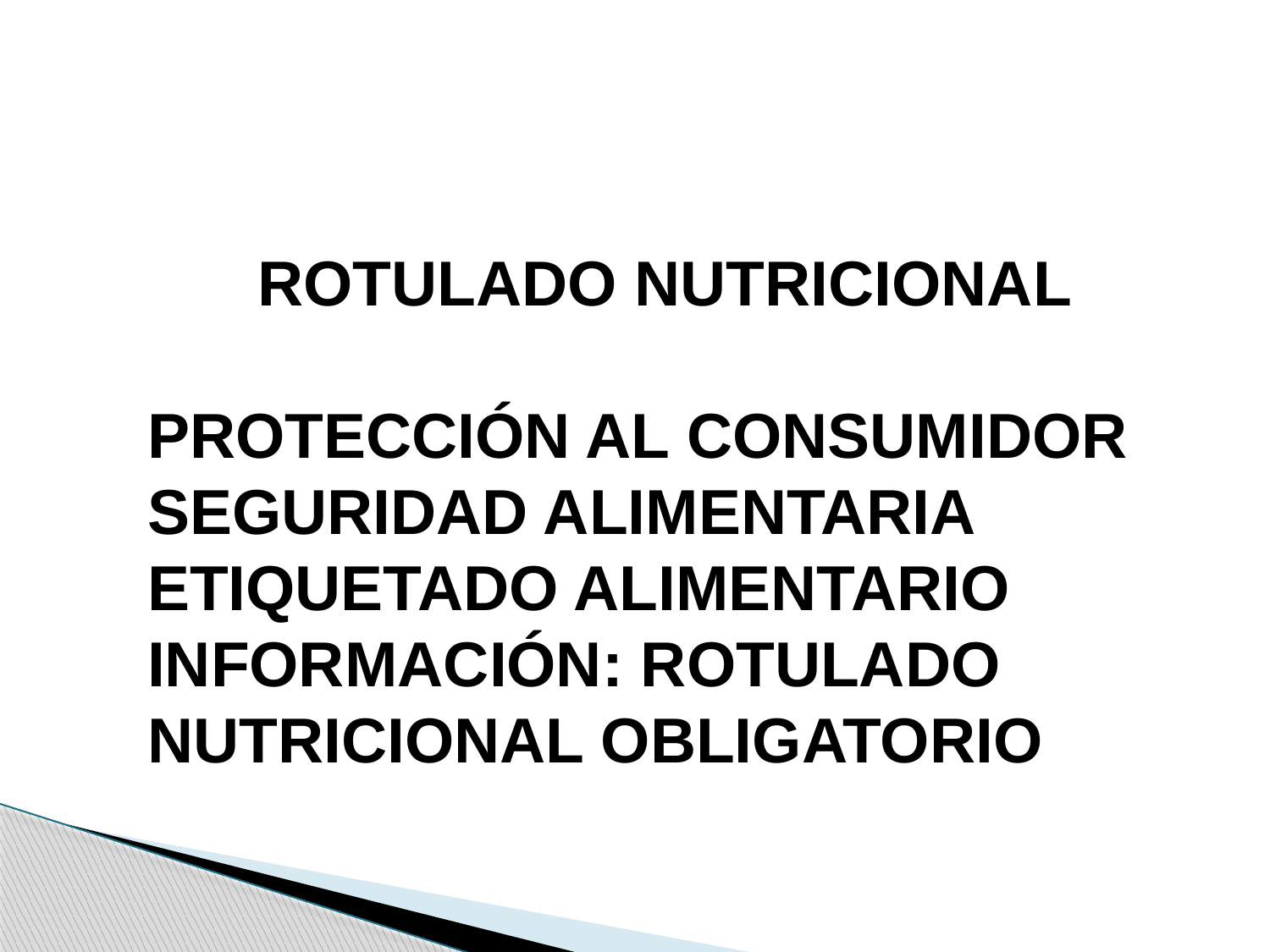

ROTULADO NUTRICIONAL

PROTECCIÓN AL CONSUMIDOR
SEGURIDAD ALIMENTARIA
ETIQUETADO ALIMENTARIO
INFORMACIÓN: ROTULADO NUTRICIONAL OBLIGATORIO